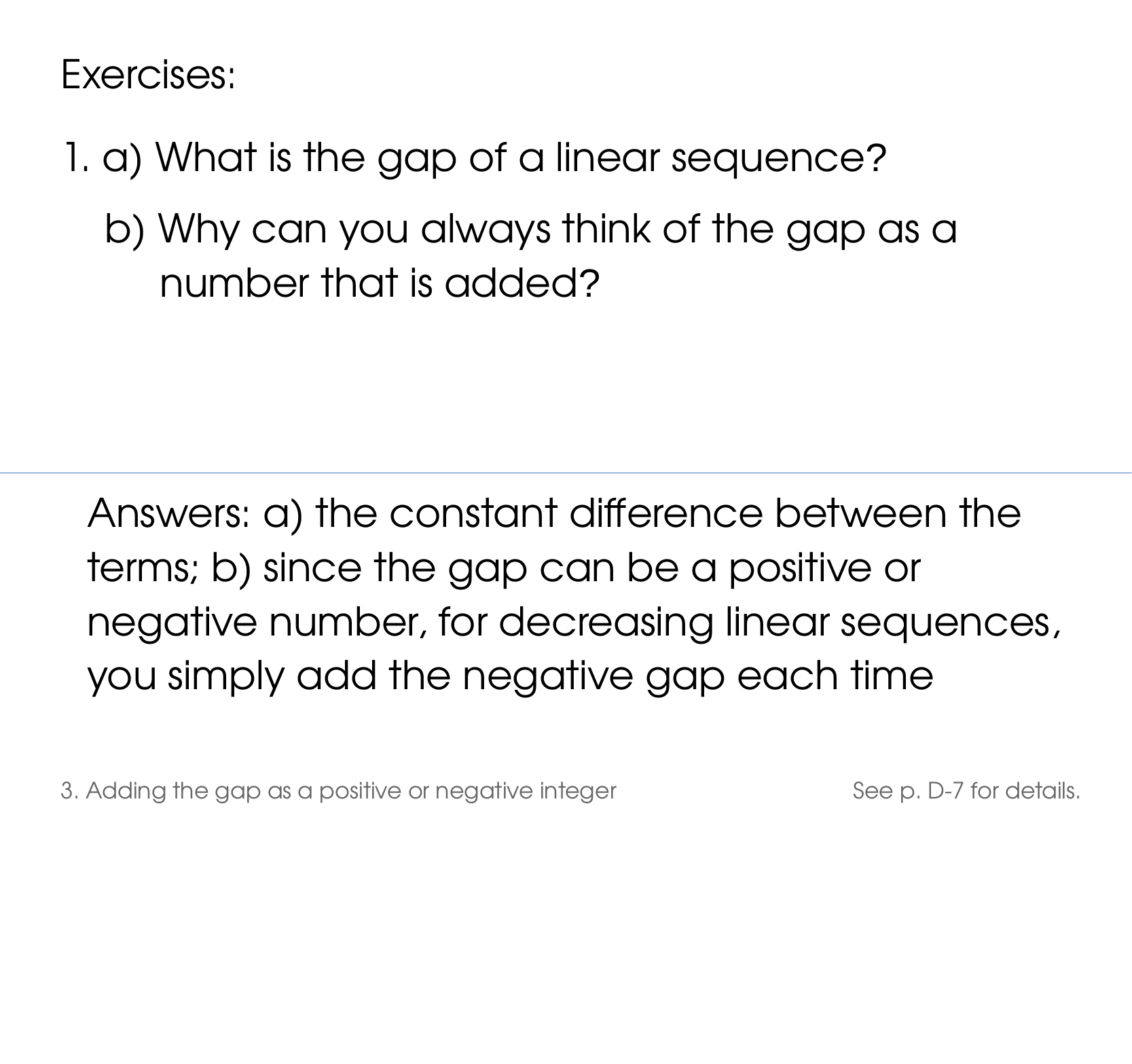

Exercises:
1. a) What is the gap of a linear sequence?
    b) Why can you always think of the gap as a
​         number that is added?
Answers: a) the constant difference between the terms; b) since the gap can be a positive or negative number, for decreasing linear sequences, you simply add the negative gap each time
3. Adding the gap as a positive or negative integer
See p. D-7 for details.